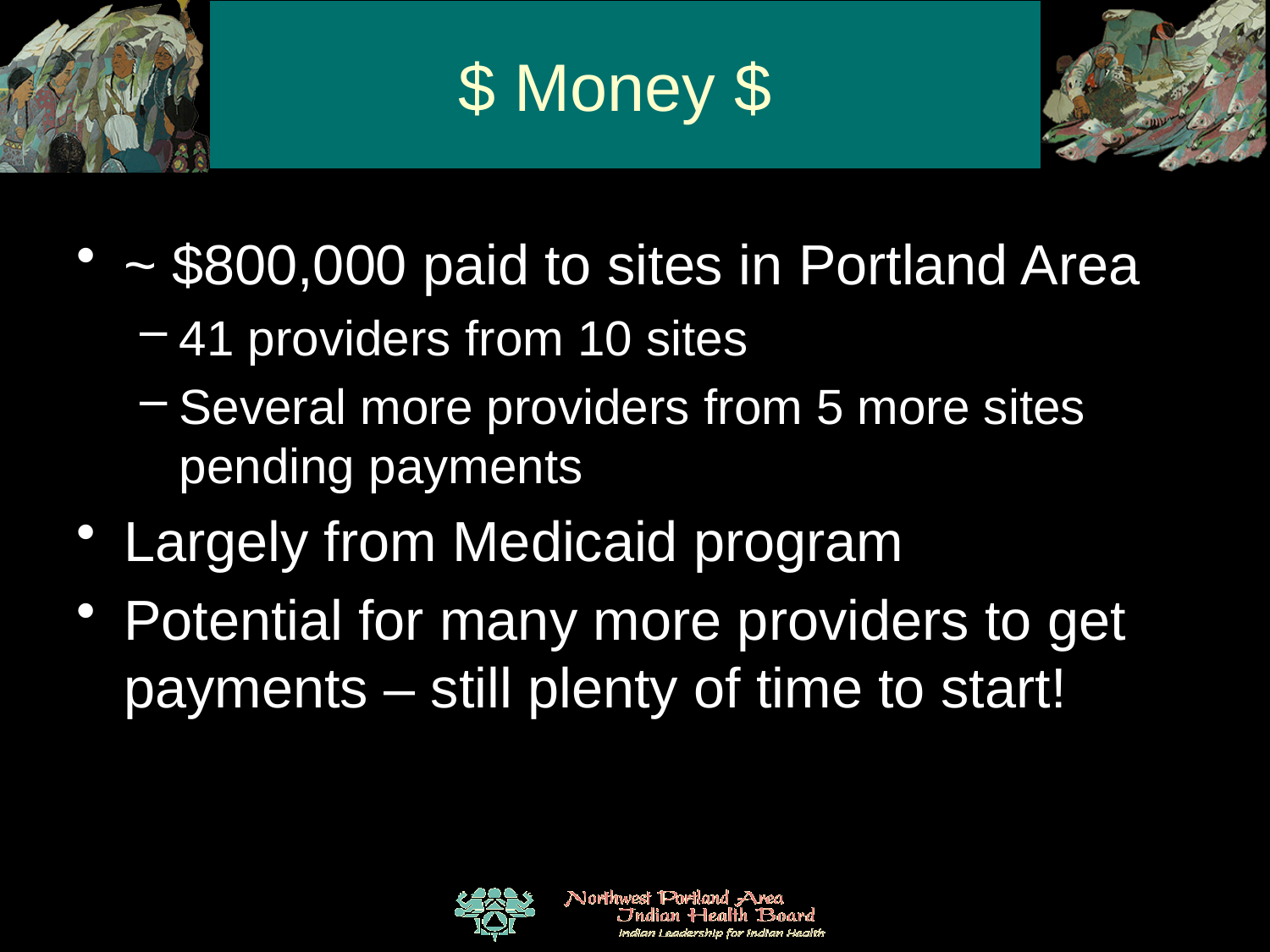

# $ Money $
~ $800,000 paid to sites in Portland Area
41 providers from 10 sites
Several more providers from 5 more sites pending payments
Largely from Medicaid program
Potential for many more providers to get payments – still plenty of time to start!